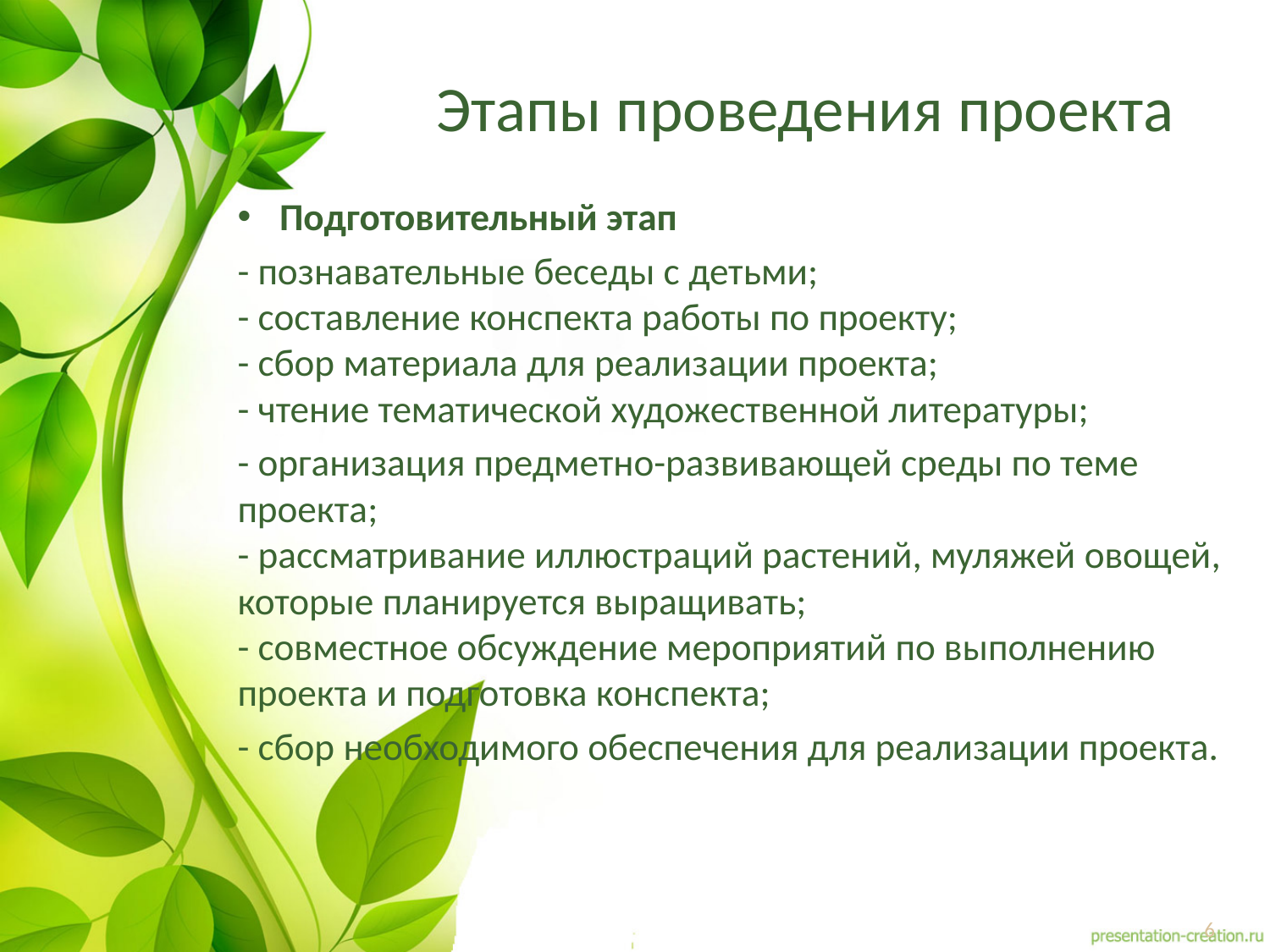

# Этапы проведения проекта
Подготовительный этап
- познавательные беседы с детьми;
- составление конспекта работы по проекту;
- сбор материала для реализации проекта;
- чтение тематической художественной литературы;
- организация предметно-развивающей среды по теме проекта;
- рассматривание иллюстраций растений, муляжей овощей, которые планируется выращивать;
- совместное обсуждение мероприятий по выполнению проекта и подготовка конспекта;
- сбор необходимого обеспечения для реализации проекта.